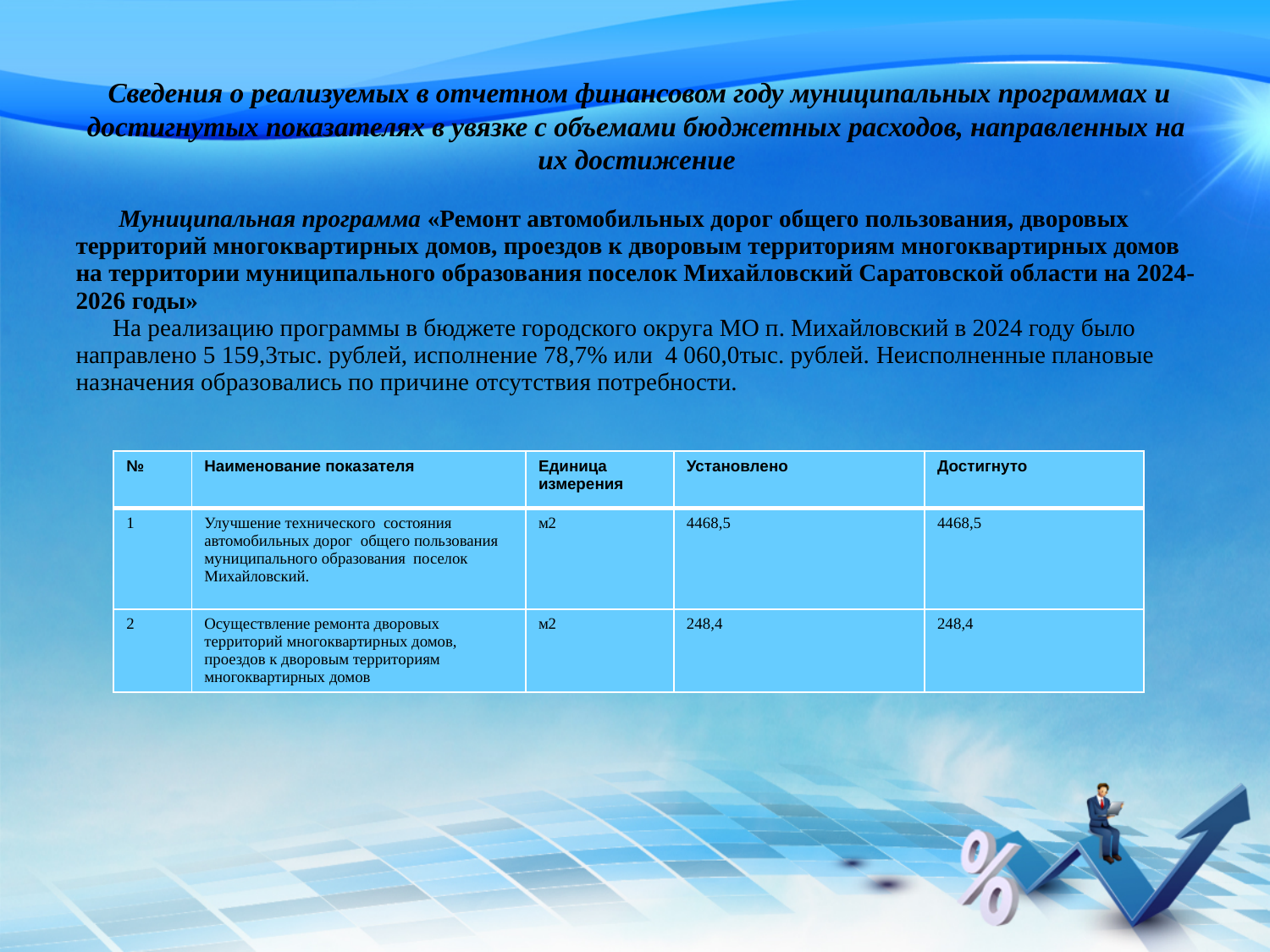

| Сведения о реализуемых в отчетном финансовом году муниципальных программах и достигнутых показателях в увязке с объемами бюджетных расходов, направленных на их достижение Муниципальная программа «Ремонт автомобильных дорог общего пользования, дворовых территорий многоквартирных домов, проездов к дворовым территориям многоквартирных домов на территории муниципального образования поселок Михайловский Саратовской области на 2024-2026 годы» На реализацию программы в бюджете городского округа МО п. Михайловский в 2024 году было направлено 5 159,3тыс. рублей, исполнение 78,7% или 4 060,0тыс. рублей. Неисполненные плановые назначения образовались по причине отсутствия потребности. |
| --- |
| № | Наименование показателя | Единица измерения | Установлено | Достигнуто |
| --- | --- | --- | --- | --- |
| 1 | Улучшение технического состояния автомобильных дорог общего пользования муниципального образования поселок Михайловский. | м2 | 4468,5 | 4468,5 |
| 2 | Осуществление ремонта дворовых территорий многоквартирных домов, проездов к дворовым территориям многоквартирных домов | м2 | 248,4 | 248,4 |